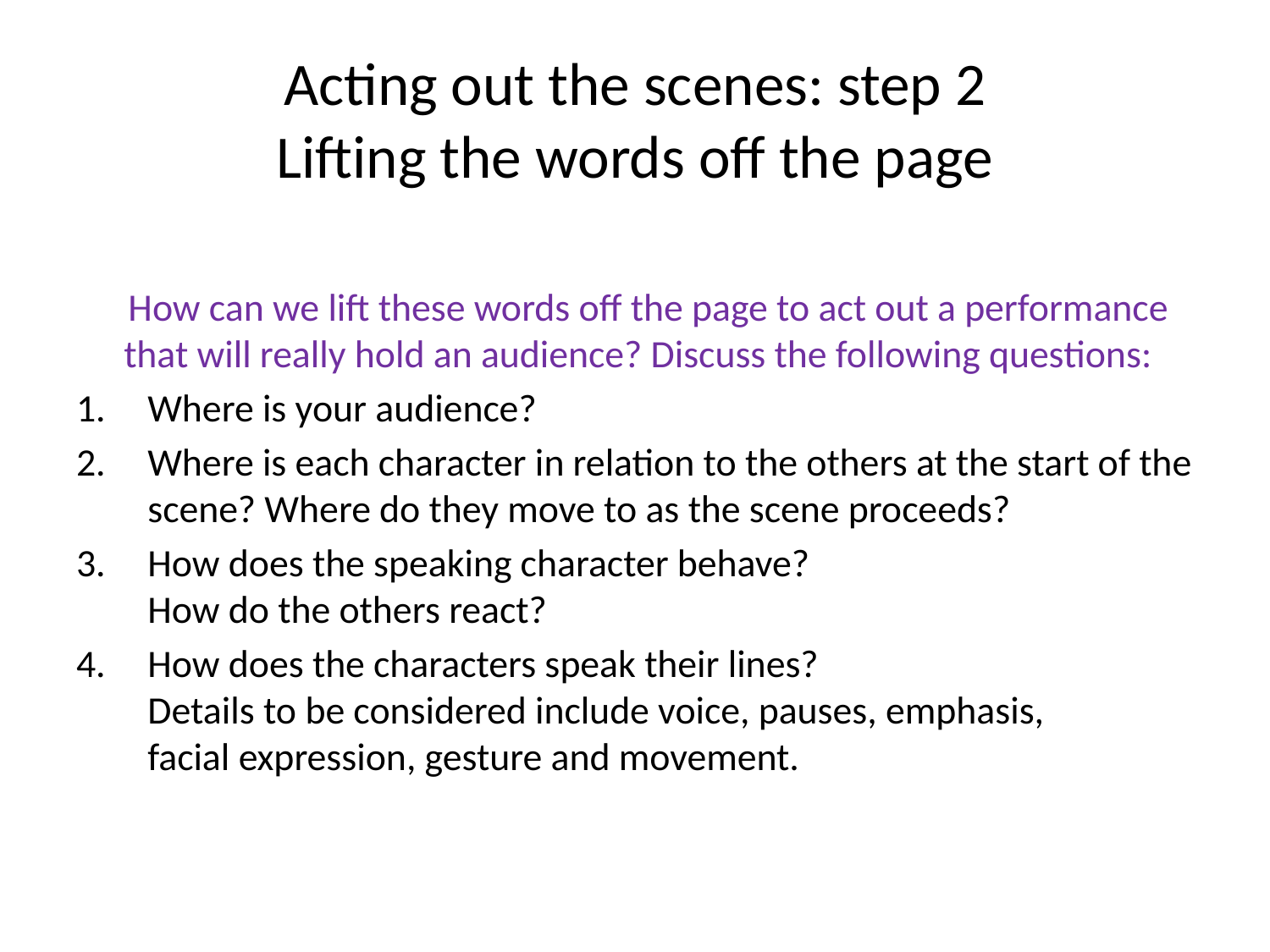

# Acting out the scenes: step 2 Lifting the words off the page

      How can we lift these words off the page to act out a performance that will really hold an audience? Discuss the following questions:
Where is your audience?
Where is each character in relation to the others at the start of the scene? Where do they move to as the scene proceeds?
How does the speaking character behave?
How do the others react?
How does the characters speak their lines?
Details to be considered include voice, pauses, emphasis,
facial expression, gesture and movement.